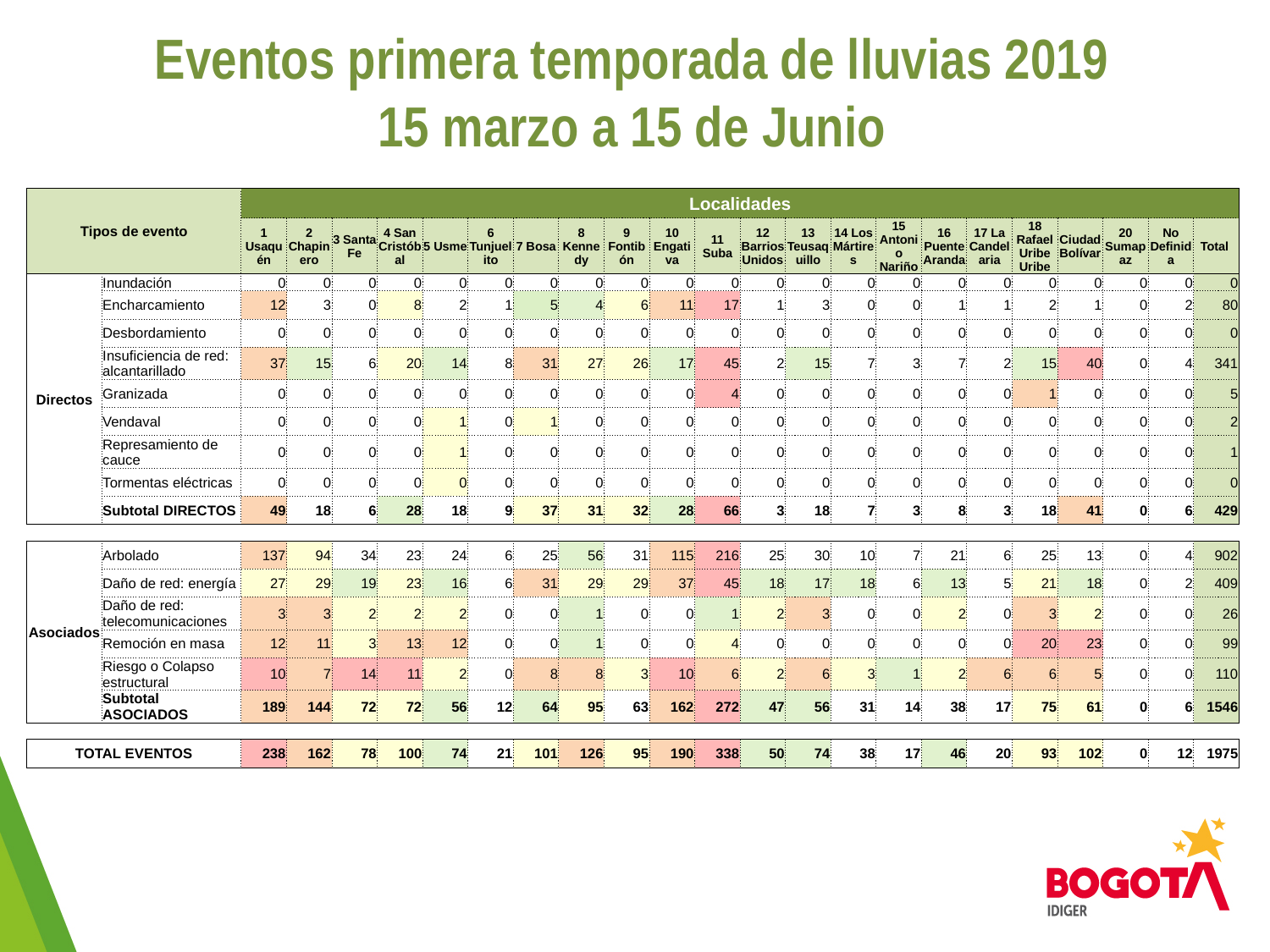

Eventos primera temporada de lluvias 2019
15 marzo a 15 de Junio

| Tipos de evento |  | Localidades |  |  |  |  |  |  |  |  |  |  |  |  |  |  |  |  |  |  |  |  |  |
| --- | --- | --- | --- | --- | --- | --- | --- | --- | --- | --- | --- | --- | --- | --- | --- | --- | --- | --- | --- | --- | --- | --- | --- |
|  |  | 1 Usaquén | 2 Chapinero | 3 Santa Fe | 4 San Cristóbal | 5 Usme | 6 Tunjuelito | 7 Bosa | 8 Kennedy | 9 Fontibón | 10 Engativa | 11 Suba | 12 Barrios Unidos | 13 Teusaquillo | 14 Los Mártires | 15 Antonio Nariño | 16 Puente Aranda | 17 La Candelaria | 18 Rafael Uribe Uribe | Ciudad Bolívar | 20 Sumapaz | No Definida | Total |
| Directos | Inundación | 0 | 0 | 0 | 0 | 0 | 0 | 0 | 0 | 0 | 0 | 0 | 0 | 0 | 0 | 0 | 0 | 0 | 0 | 0 | 0 | 0 | 0 |
|  | Encharcamiento | 12 | 3 | 0 | 8 | 2 | 1 | 5 | 4 | 6 | 11 | 17 | 1 | 3 | 0 | 0 | 1 | 1 | 2 | 1 | 0 | 2 | 80 |
|  | Desbordamiento | 0 | 0 | 0 | 0 | 0 | 0 | 0 | 0 | 0 | 0 | 0 | 0 | 0 | 0 | 0 | 0 | 0 | 0 | 0 | 0 | 0 | 0 |
|  | Insuficiencia de red: alcantarillado | 37 | 15 | 6 | 20 | 14 | 8 | 31 | 27 | 26 | 17 | 45 | 2 | 15 | 7 | 3 | 7 | 2 | 15 | 40 | 0 | 4 | 341 |
|  | Granizada | 0 | 0 | 0 | 0 | 0 | 0 | 0 | 0 | 0 | 0 | 4 | 0 | 0 | 0 | 0 | 0 | 0 | 1 | 0 | 0 | 0 | 5 |
|  | Vendaval | 0 | 0 | 0 | 0 | 1 | 0 | 1 | 0 | 0 | 0 | 0 | 0 | 0 | 0 | 0 | 0 | 0 | 0 | 0 | 0 | 0 | 2 |
|  | Represamiento de cauce | 0 | 0 | 0 | 0 | 1 | 0 | 0 | 0 | 0 | 0 | 0 | 0 | 0 | 0 | 0 | 0 | 0 | 0 | 0 | 0 | 0 | 1 |
|  | Tormentas eléctricas | 0 | 0 | 0 | 0 | 0 | 0 | 0 | 0 | 0 | 0 | 0 | 0 | 0 | 0 | 0 | 0 | 0 | 0 | 0 | 0 | 0 | 0 |
|  | Subtotal DIRECTOS | 49 | 18 | 6 | 28 | 18 | 9 | 37 | 31 | 32 | 28 | 66 | 3 | 18 | 7 | 3 | 8 | 3 | 18 | 41 | 0 | 6 | 429 |
|  |  |  |  |  |  |  |  |  |  |  |  |  |  |  |  |  |  |  |  |  |  |  |  |
| Asociados | Arbolado | 137 | 94 | 34 | 23 | 24 | 6 | 25 | 56 | 31 | 115 | 216 | 25 | 30 | 10 | 7 | 21 | 6 | 25 | 13 | 0 | 4 | 902 |
|  | Daño de red: energía | 27 | 29 | 19 | 23 | 16 | 6 | 31 | 29 | 29 | 37 | 45 | 18 | 17 | 18 | 6 | 13 | 5 | 21 | 18 | 0 | 2 | 409 |
|  | Daño de red: telecomunicaciones | 3 | 3 | 2 | 2 | 2 | 0 | 0 | 1 | 0 | 0 | 1 | 2 | 3 | 0 | 0 | 2 | 0 | 3 | 2 | 0 | 0 | 26 |
|  | Remoción en masa | 12 | 11 | 3 | 13 | 12 | 0 | 0 | 1 | 0 | 0 | 4 | 0 | 0 | 0 | 0 | 0 | 0 | 20 | 23 | 0 | 0 | 99 |
|  | Riesgo o Colapso estructural | 10 | 7 | 14 | 11 | 2 | 0 | 8 | 8 | 3 | 10 | 6 | 2 | 6 | 3 | 1 | 2 | 6 | 6 | 5 | 0 | 0 | 110 |
|  | Subtotal ASOCIADOS | 189 | 144 | 72 | 72 | 56 | 12 | 64 | 95 | 63 | 162 | 272 | 47 | 56 | 31 | 14 | 38 | 17 | 75 | 61 | 0 | 6 | 1546 |
|  |  |  |  |  |  |  |  |  |  |  |  |  |  |  |  |  |  |  |  |  |  |  |  |
| TOTAL EVENTOS |  | 238 | 162 | 78 | 100 | 74 | 21 | 101 | 126 | 95 | 190 | 338 | 50 | 74 | 38 | 17 | 46 | 20 | 93 | 102 | 0 | 12 | 1975 |